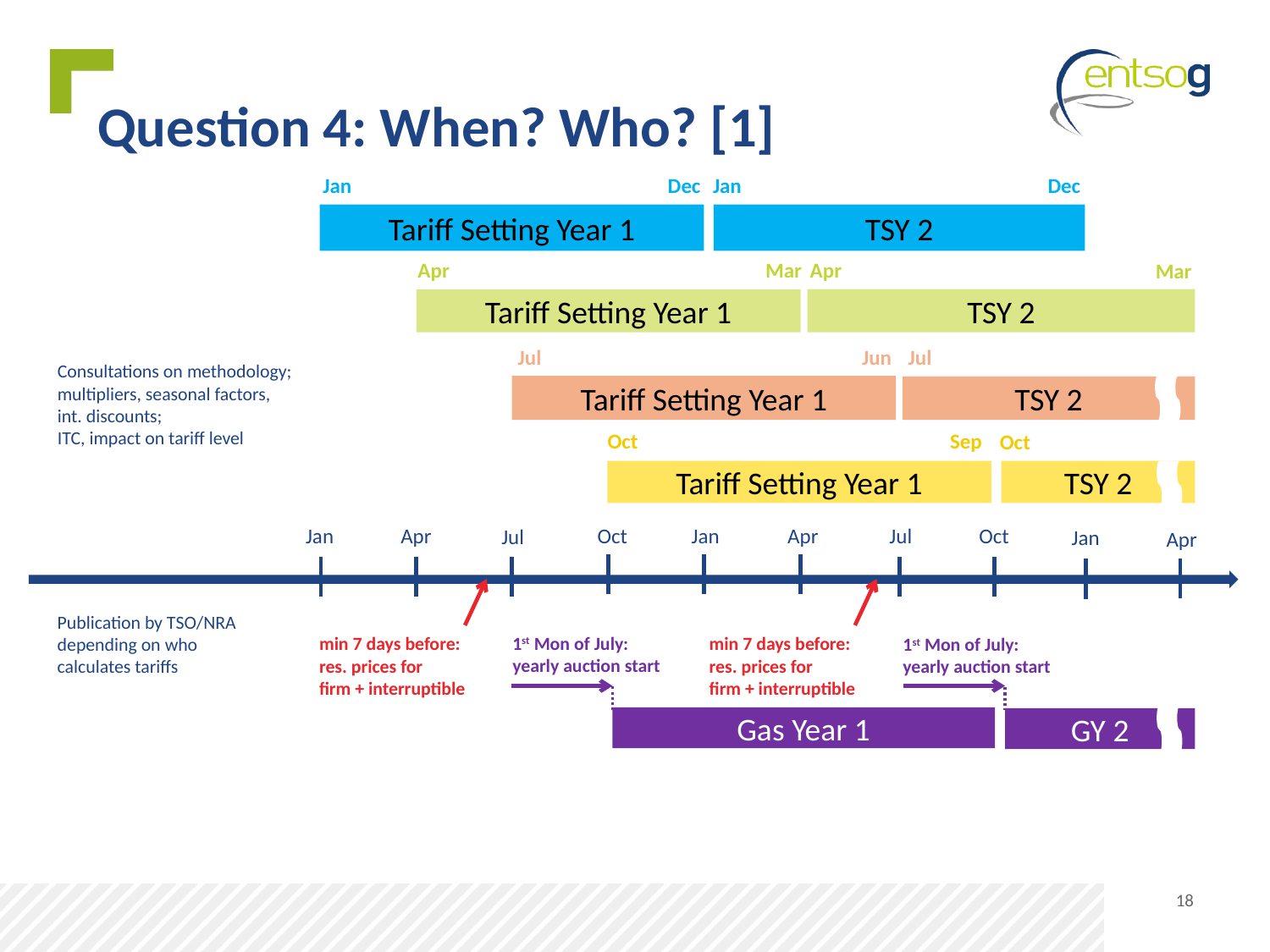

# Question 4: When? Who? [1]
Dec
Dec
Jan
Jan
Tariff Setting Year 1
TSY 2
Apr
Mar
Apr
Mar
TSY 2
Tariff Setting Year 1
Jul
Jun
Jul
Consultations on methodology;
multipliers, seasonal factors,
int. discounts;
ITC, impact on tariff level
Tariff Setting Year 1
TSY 2

Oct
Sep
Oct
Tariff Setting Year 1
TSY 2

Jul
Oct
Jan
Apr
Apr
Jan
Oct
Jul
Jan
Apr

Publication by TSO/NRA depending on who calculates tariffs
1st Mon of July:
yearly auction start
min 7 days before:
res. prices for
firm + interruptible
min 7 days before:
res. prices for
firm + interruptible
1st Mon of July:
yearly auction start
Gas Year 1
GY 2

18